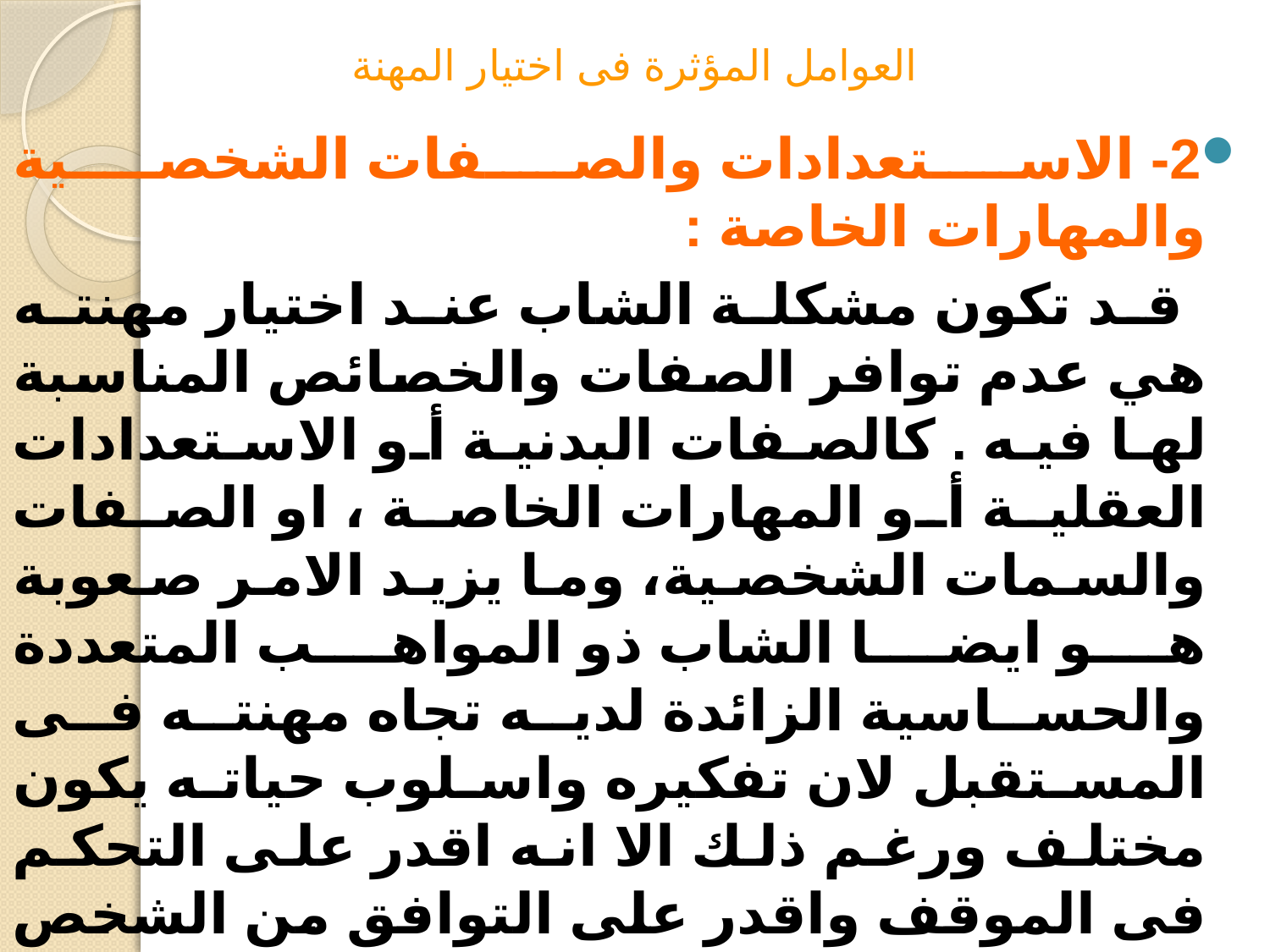

# العوامل المؤثرة فى اختيار المهنة
2- الاستعدادات والصفات الشخصية والمهارات الخاصة :
    قد تكون مشكلة الشاب عند اختيار مهنته هي عدم توافر الصفات والخصائص المناسبة لها فيه . كالصفات البدنية أو الاستعدادات العقلية أو المهارات الخاصة ، او الصفات والسمات الشخصية، وما يزيد الامر صعوبة هو ايضا الشاب ذو المواهب المتعددة والحساسية الزائدة لديه تجاه مهنته فى المستقبل لان تفكيره واسلوب حياته يكون مختلف ورغم ذلك الا انه اقدر على التحكم فى الموقف واقدر على التوافق من الشخص الذى تنقصه القدرة والاستعداد.
    وعلى كل فالكل في هذه المرحلة يحتاج إلى نوع من التوجيه المهني حتى يوفق إلى مهنة مناسبة له.